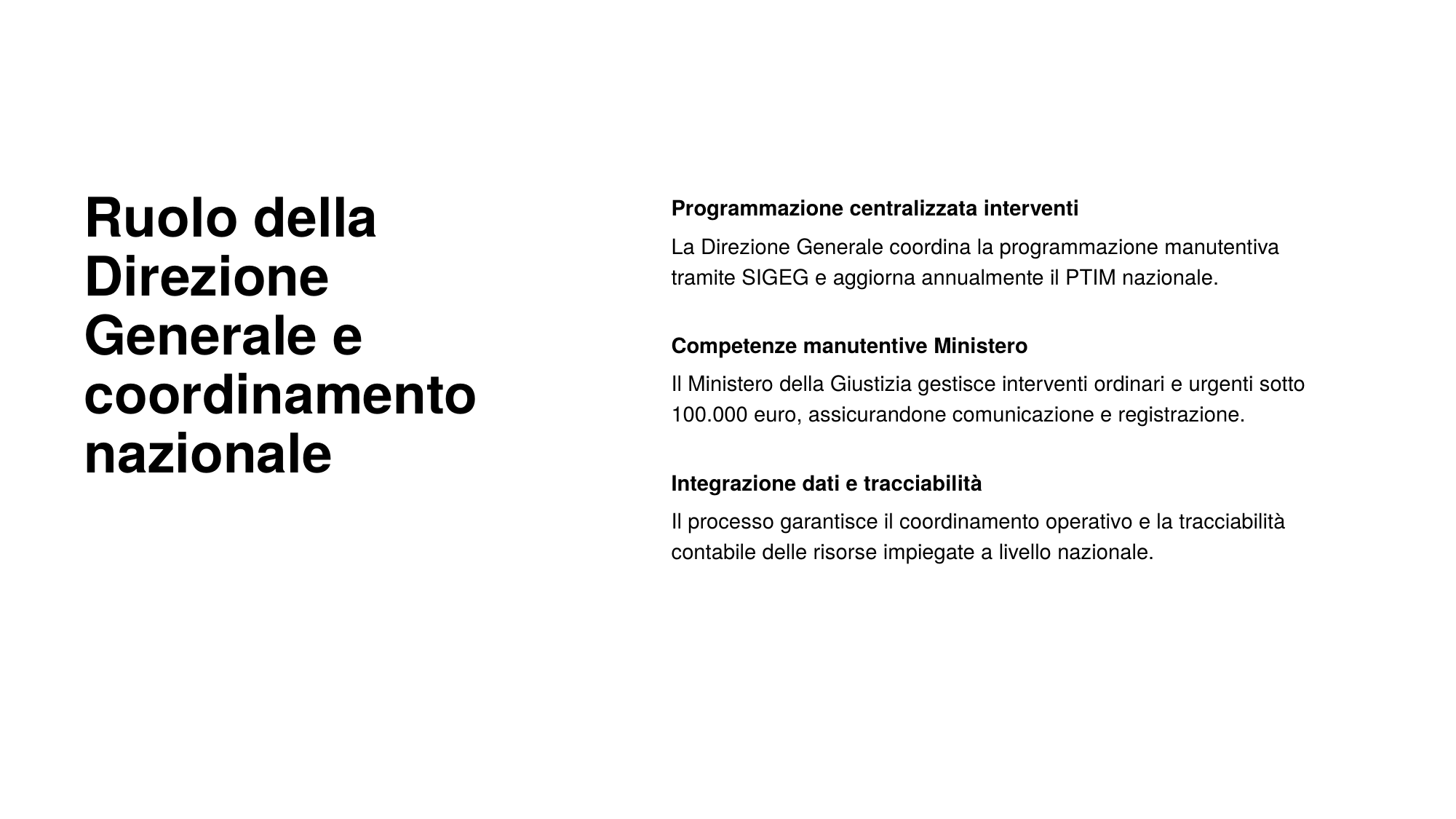

# Ruolo della Direzione Generale e coordinamento nazionale
Programmazione centralizzata interventi
La Direzione Generale coordina la programmazione manutentiva tramite SIGEG e aggiorna annualmente il PTIM nazionale.
Competenze manutentive Ministero
Il Ministero della Giustizia gestisce interventi ordinari e urgenti sotto 100.000 euro, assicurandone comunicazione e registrazione.
Integrazione dati e tracciabilità
Il processo garantisce il coordinamento operativo e la tracciabilità contabile delle risorse impiegate a livello nazionale.